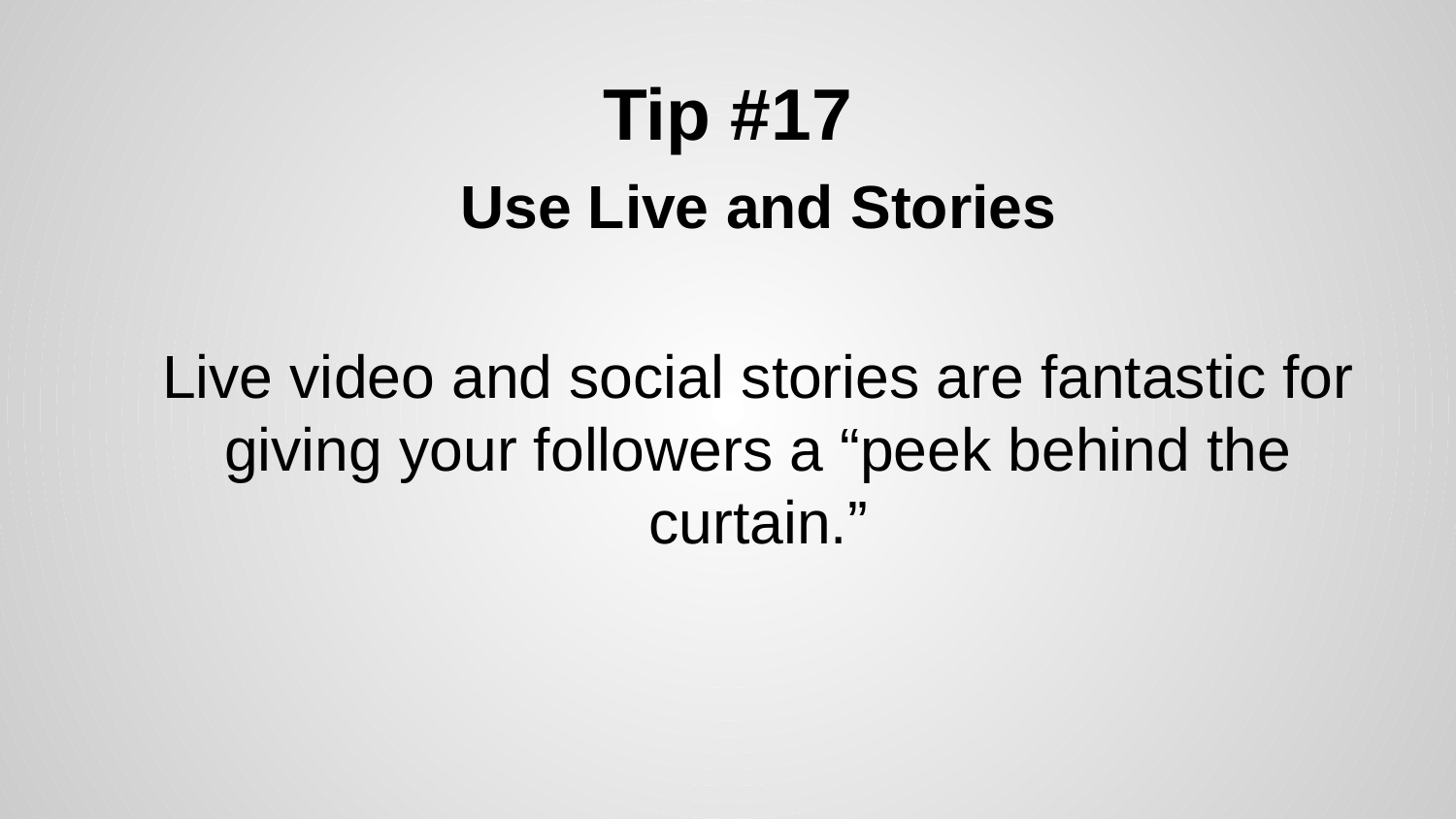

# Tip #17

Use Live and Stories

Live video and social stories are fantastic for giving your followers a “peek behind the curtain.”